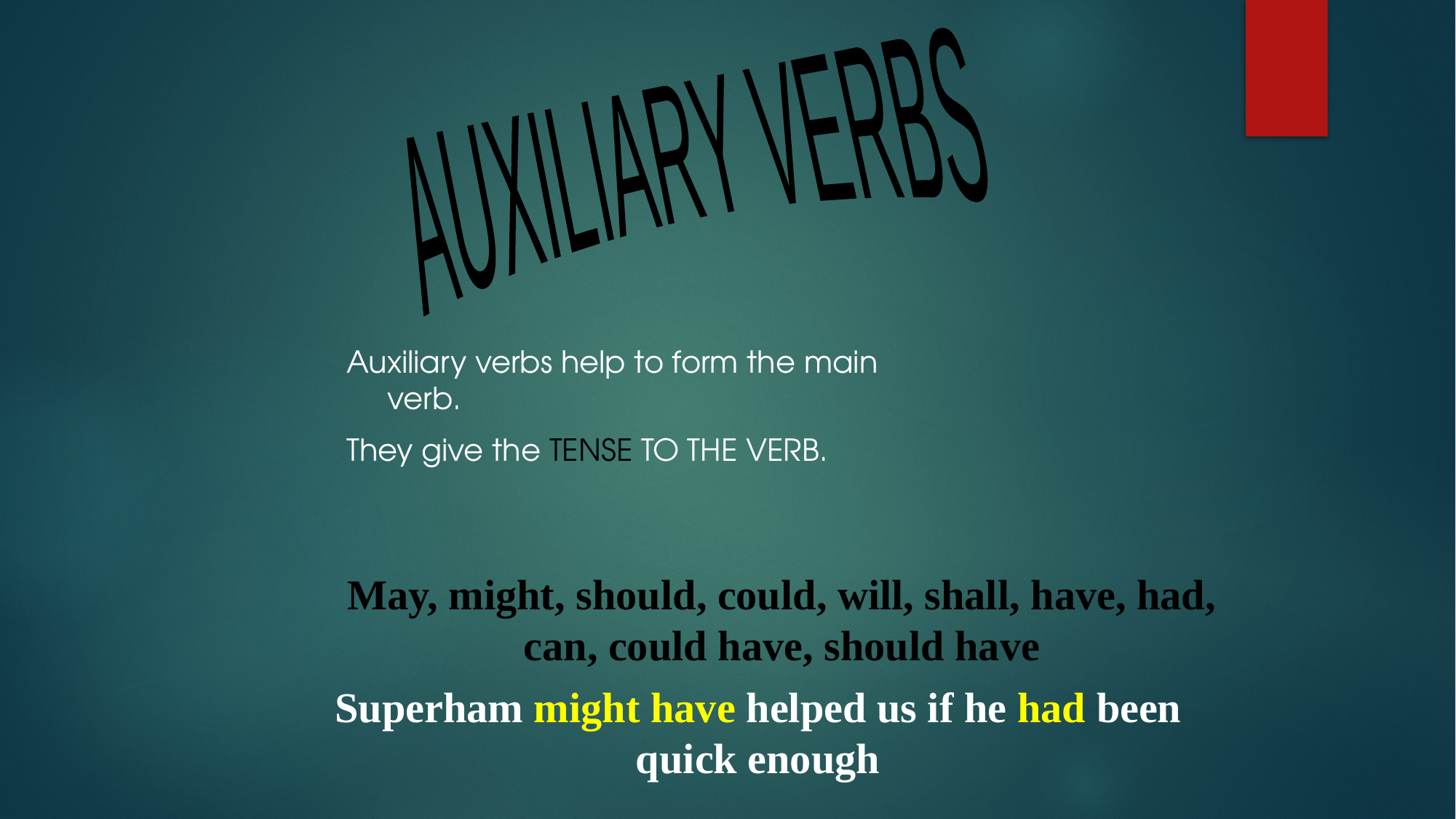

AUXILIARY VERBS
Auxiliary verbs help to form the main verb.
They give the TENSE TO THE VERB.
May, might, should, could, will, shall, have, had, can, could have, should have
Superham might have helped us if he had been quick enough